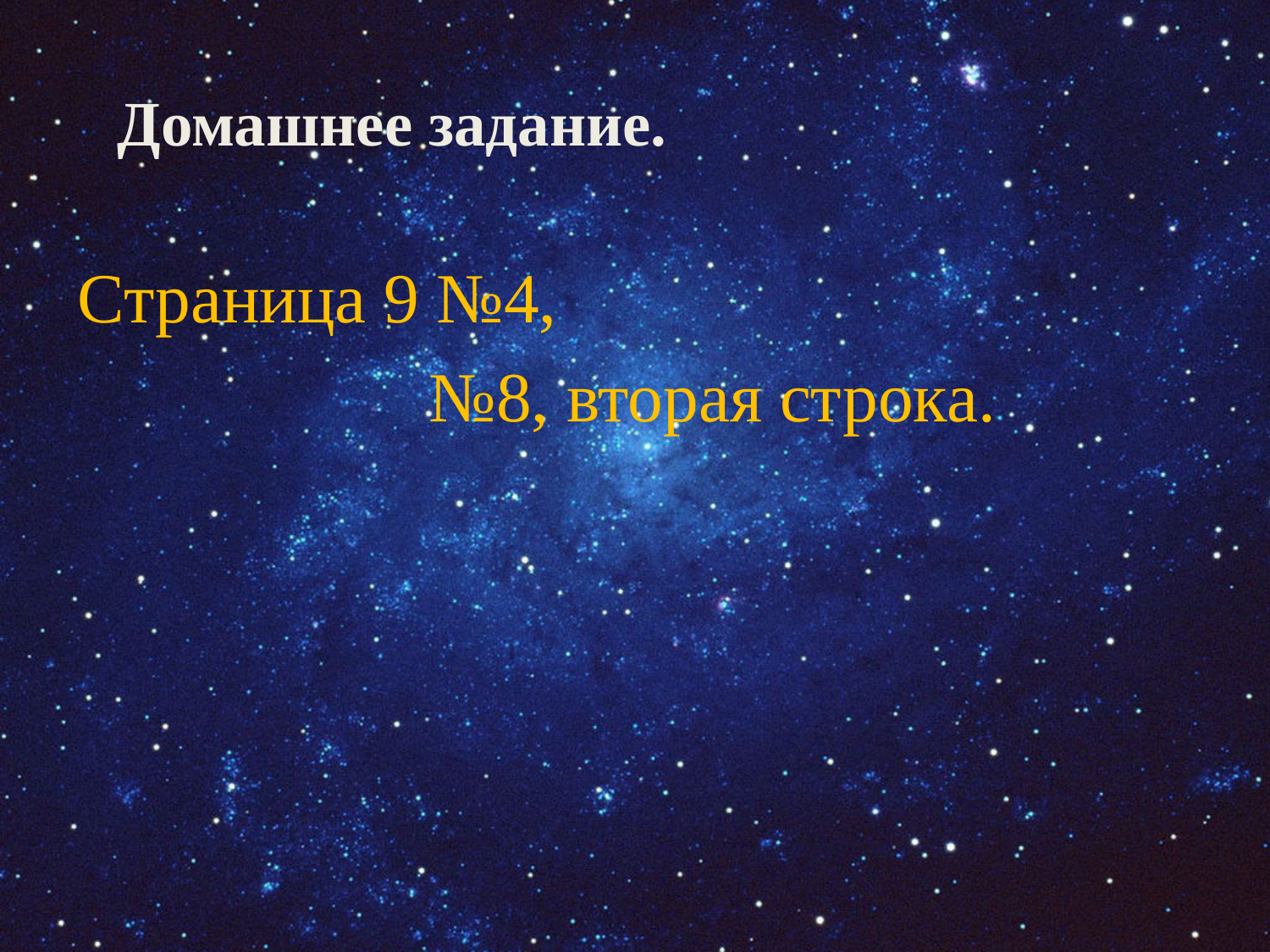

# Домашнее задание.
Страница 9 №4,
                    №8, вторая строка.